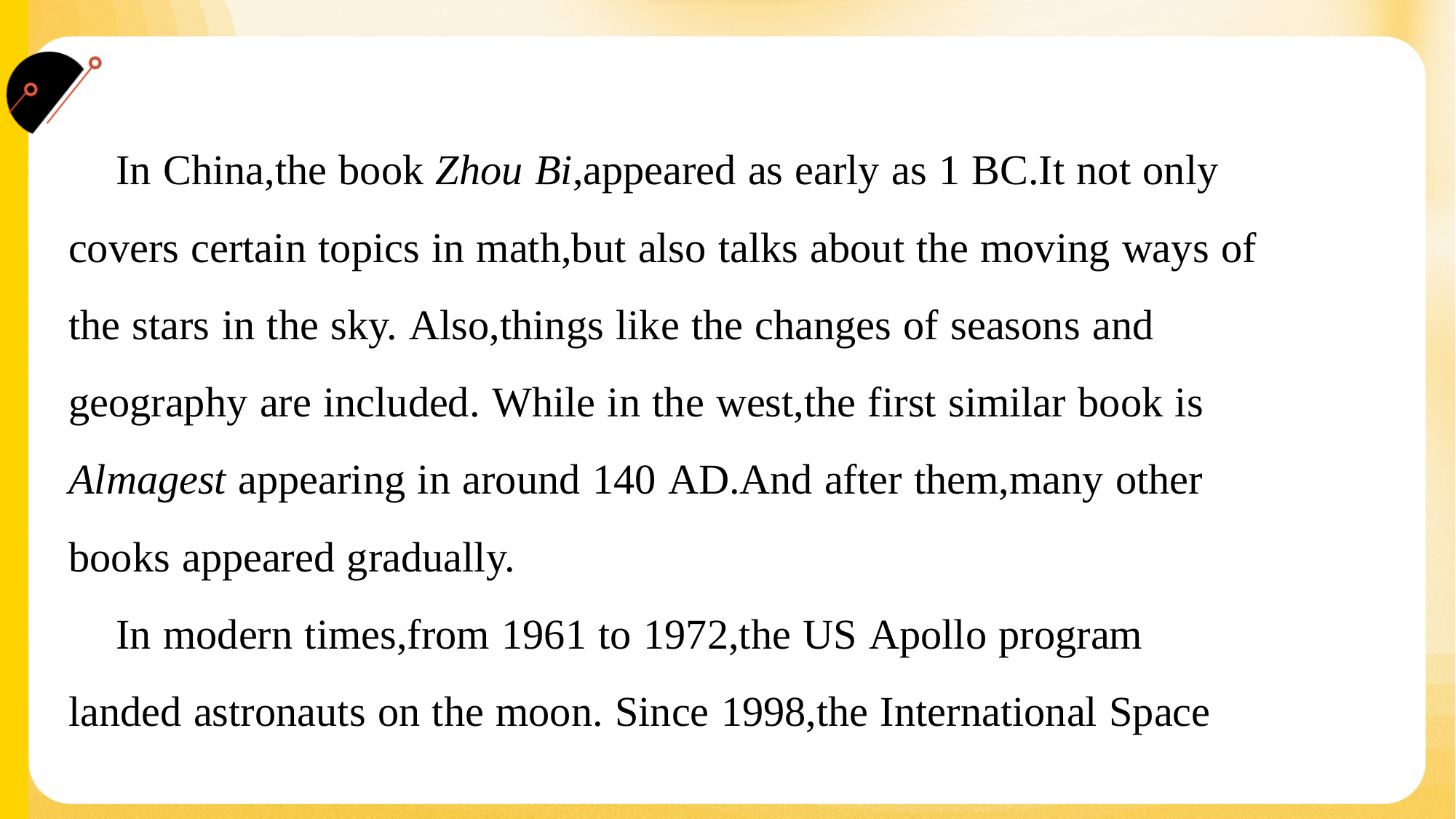

In China,the book Zhou Bi,appeared as early as 1 BC.It not only
covers certain topics in math,but also talks about the moving ways of
the stars in the sky. Also,things like the changes of seasons and
geography are included. While in the west,the first similar book is
Almagest appearing in around 140 AD.And after them,many other
books appeared gradually.
    In modern times,from 1961 to 1972,the US Apollo program
landed astronauts on the moon. Since 1998,the International Space